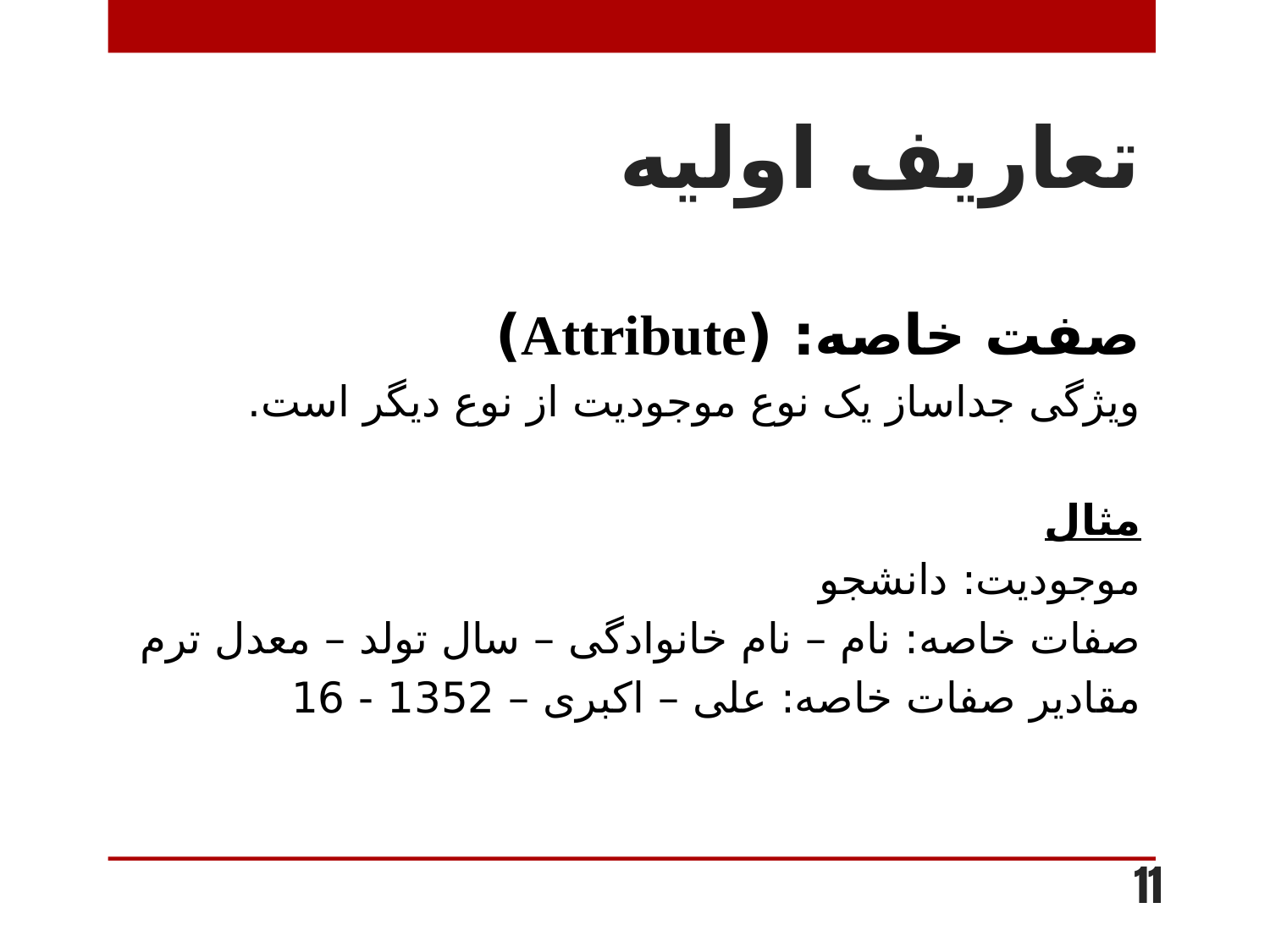

# تعاریف اولیه
صفت خاصه: (Attribute)
ویژگی جداساز یک نوع موجودیت از نوع دیگر است.

مثال
موجودیت: دانشجو
صفات خاصه: نام – نام خانوادگی – سال تولد – معدل ترم
مقادیر صفات خاصه: علی – اکبری – 1352 - 16

11